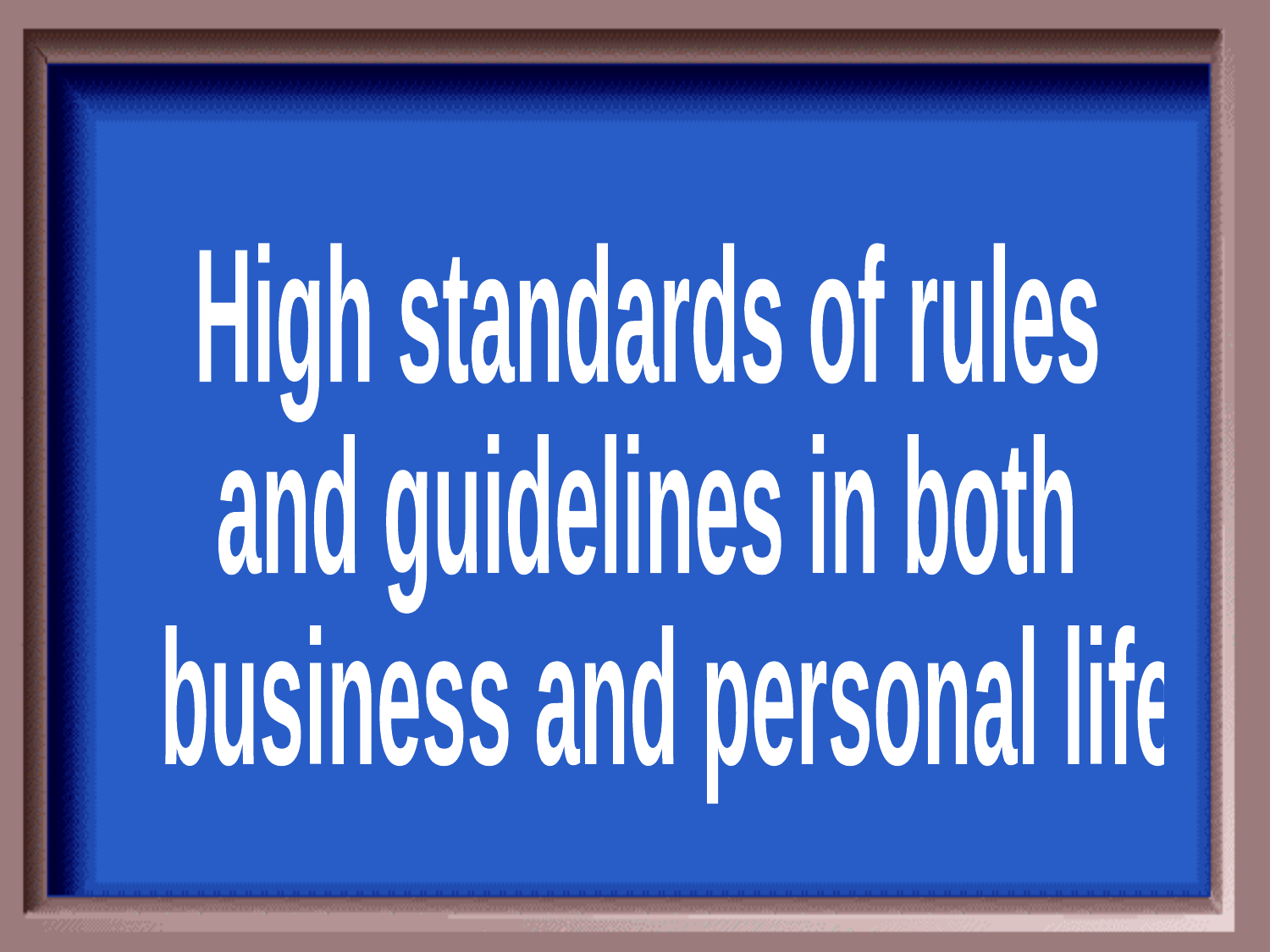

High standards of rules
and guidelines in both
 business and personal life